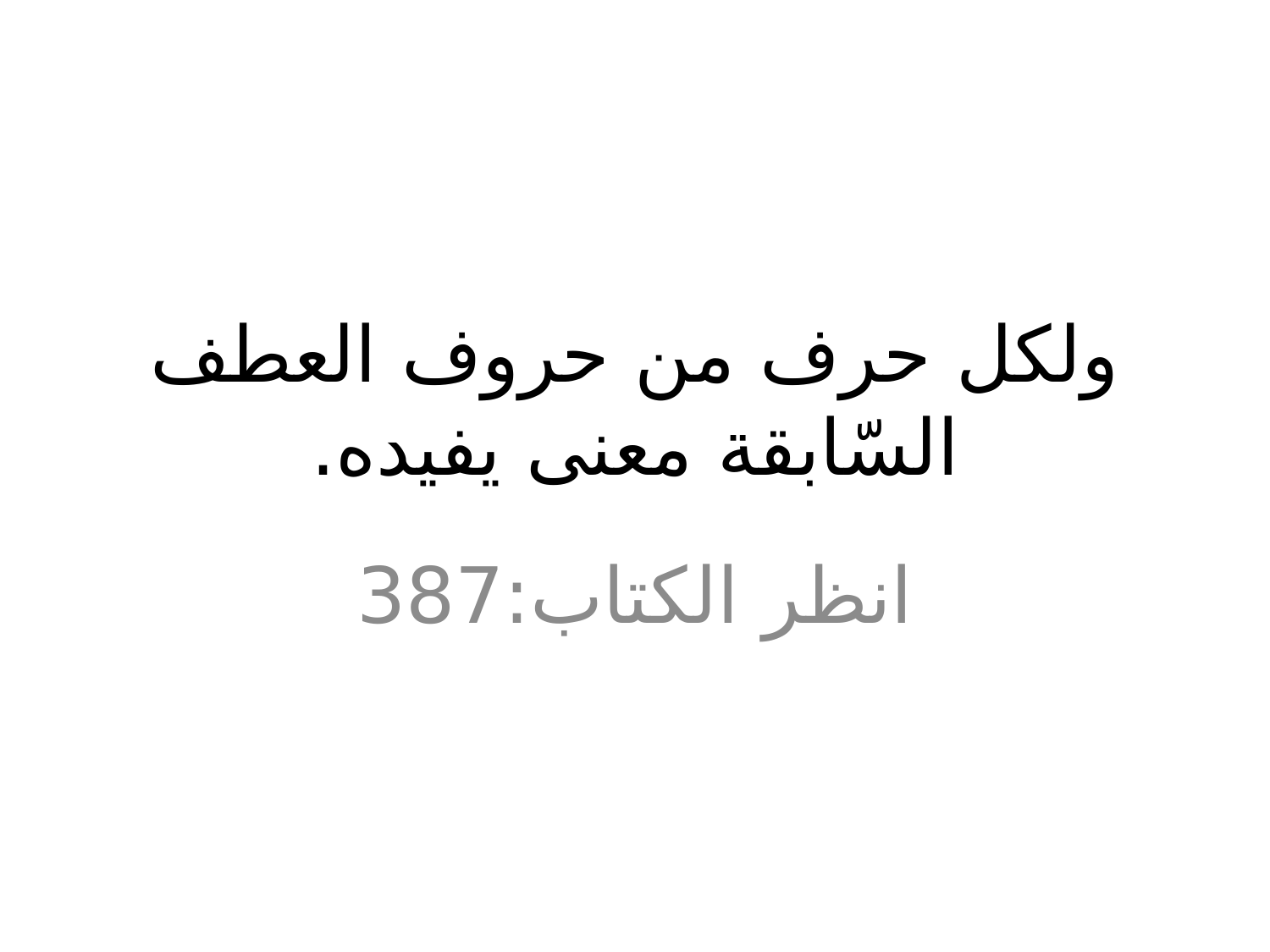

# ولكل حرف من حروف العطف السّابقة معنى يفيده.
انظر الكتاب:387